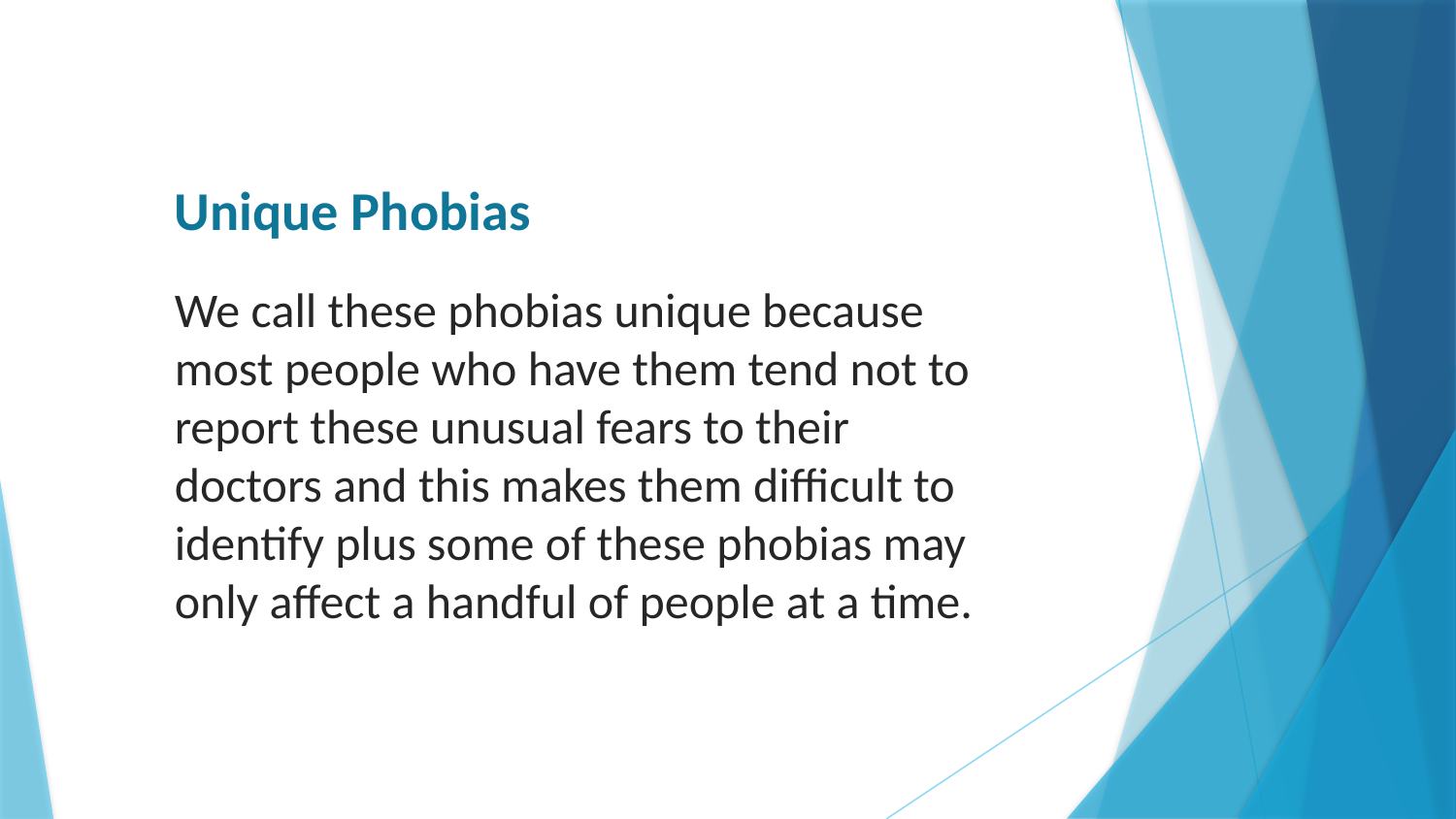

# Unique Phobias
We call these phobias unique because most people who have them tend not to report these unusual fears to their doctors and this makes them difficult to identify plus some of these phobias may only affect a handful of people at a time.